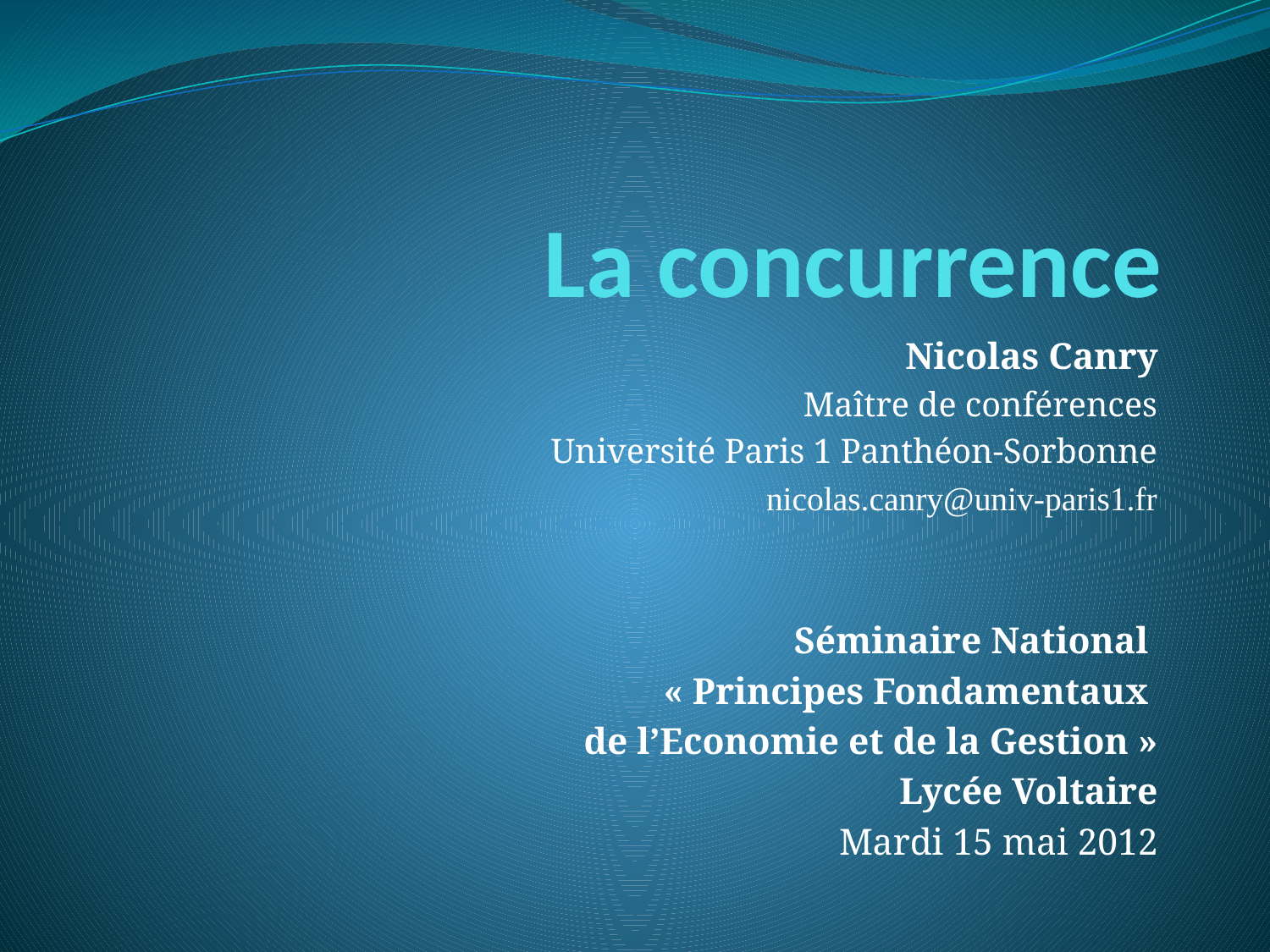

# La concurrence
Nicolas Canry
Maître de conférences
Université Paris 1 Panthéon-Sorbonne
nicolas.canry@univ-paris1.fr

Séminaire National
« Principes Fondamentaux
de l’Economie et de la Gestion »
Lycée Voltaire
Mardi 15 mai 2012